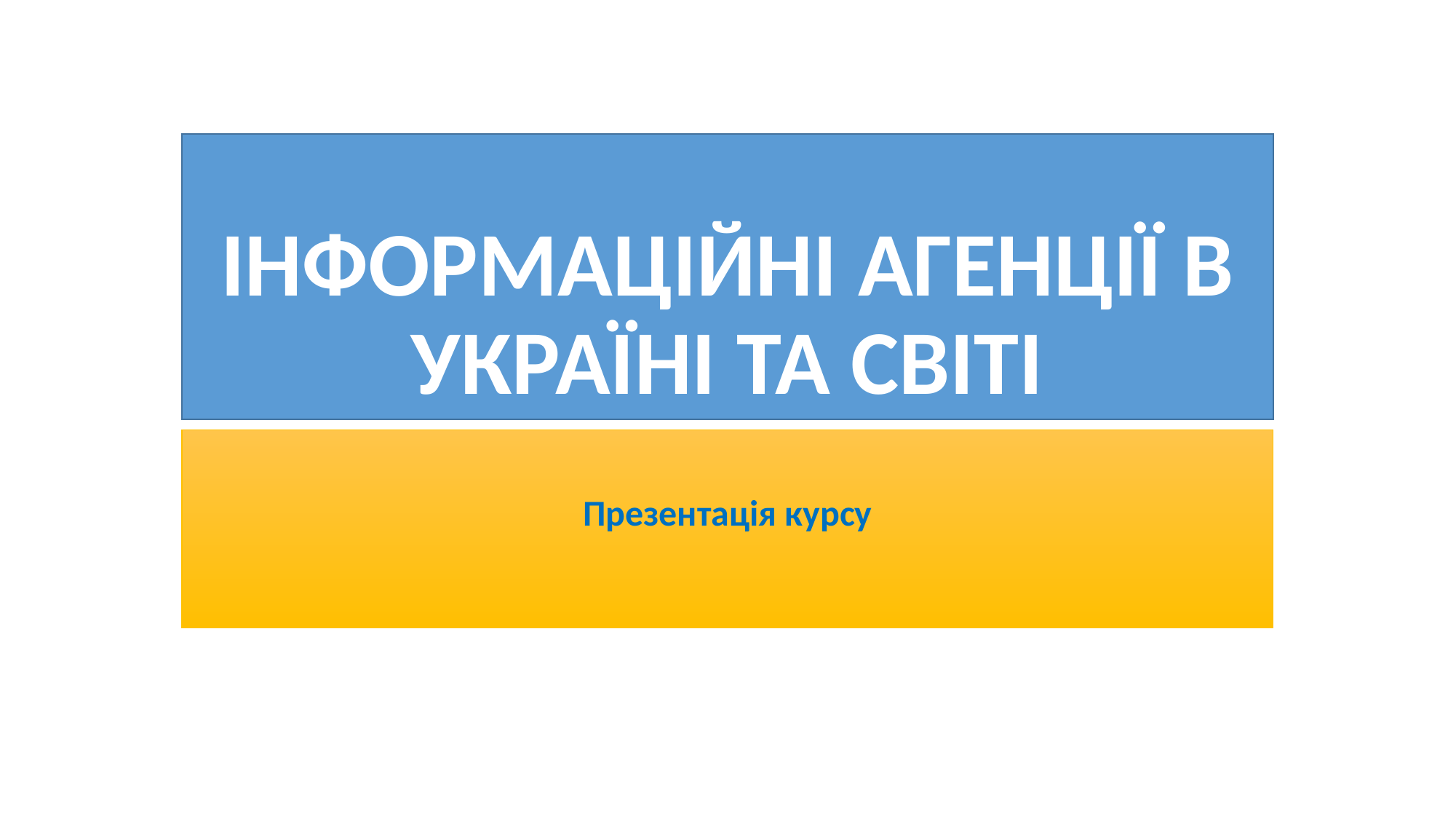

# ІНФОРМАЦІЙНІ АГЕНЦІЇ В УКРАЇНІ ТА СВІТІ

Презентація курсу